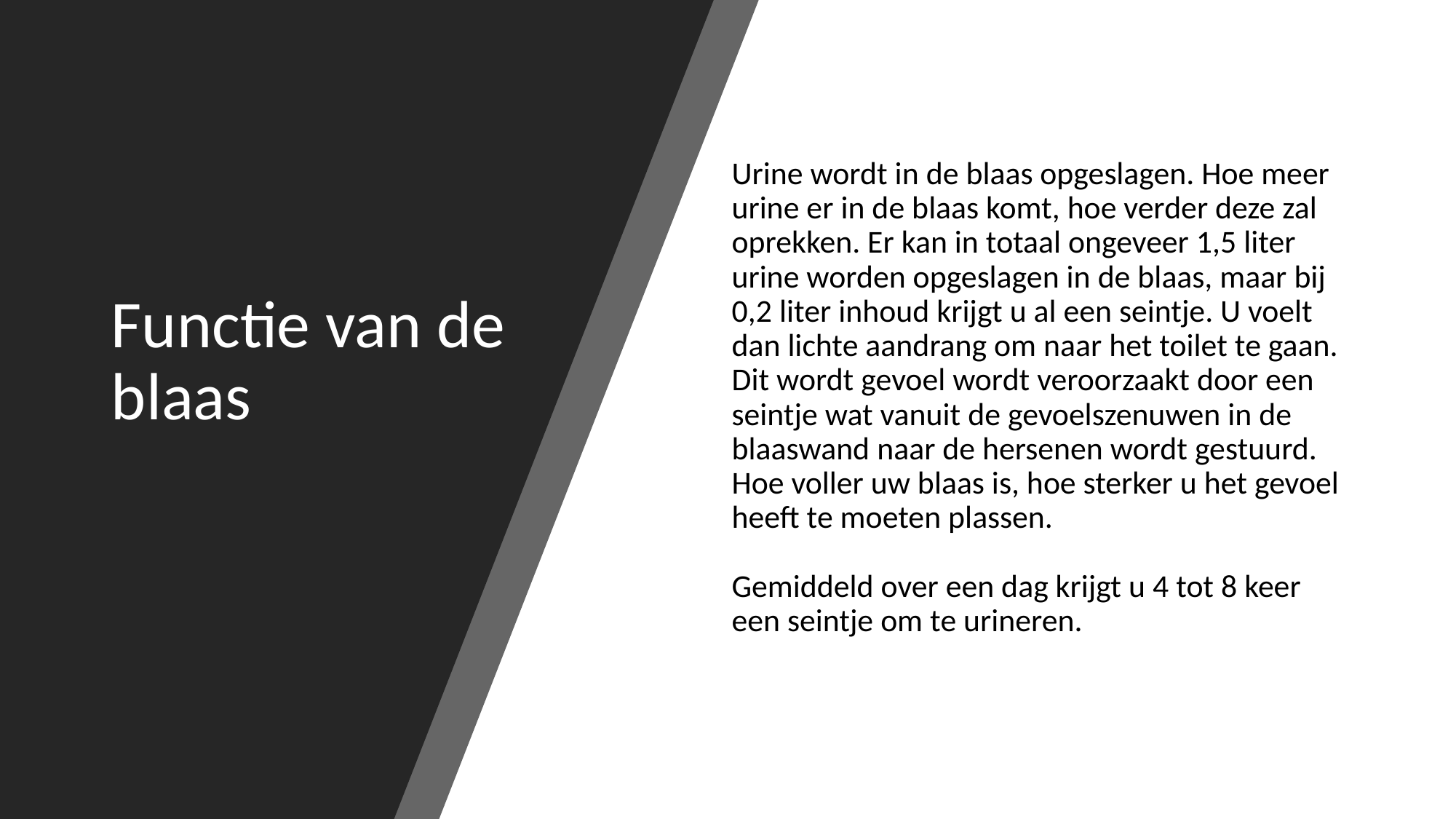

# Functie van de blaas
Urine wordt in de blaas opgeslagen. Hoe meer urine er in de blaas komt, hoe verder deze zal oprekken. Er kan in totaal ongeveer 1,5 liter urine worden opgeslagen in de blaas, maar bij 0,2 liter inhoud krijgt u al een seintje. U voelt dan lichte aandrang om naar het toilet te gaan. Dit wordt gevoel wordt veroorzaakt door een seintje wat vanuit de gevoelszenuwen in de blaaswand naar de hersenen wordt gestuurd. Hoe voller uw blaas is, hoe sterker u het gevoel heeft te moeten plassen.
Gemiddeld over een dag krijgt u 4 tot 8 keer een seintje om te urineren.